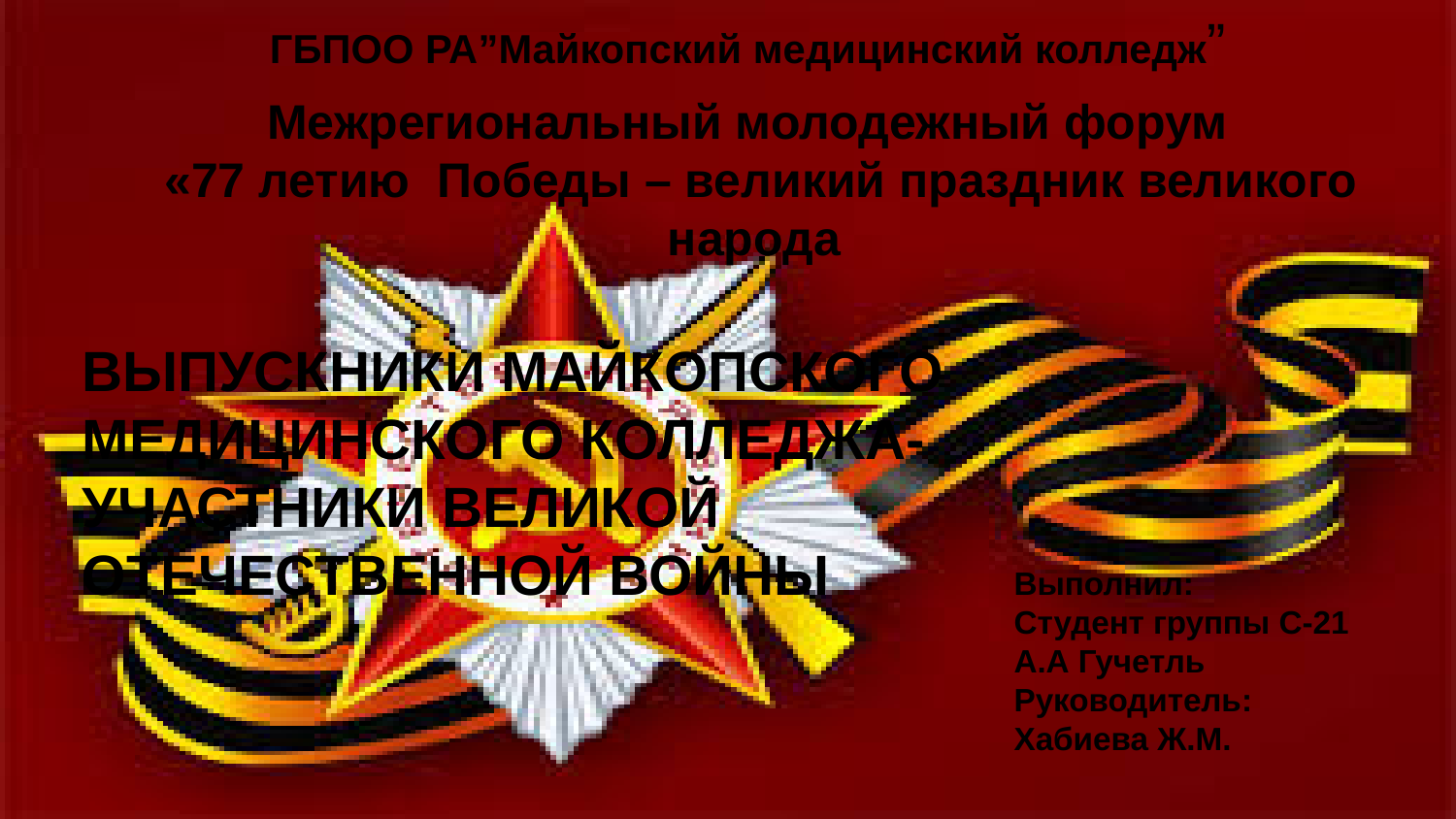

ГБПОО РА”Майкопский медицинский колледж”
Межрегиональный молодежный форум
 «77 летию  Победы – великий праздник великого народа
ВЫПУСКНИКИ МАЙКОПСКОГО МЕДИЦИНСКОГО КОЛЛЕДЖА-УЧАСТНИКИ ВЕЛИКОЙ ОТЕЧЕСТВЕННОЙ ВОЙНЫ
Выполнил:
Студент группы С-21 А.А Гучетль
Руководитель:
Хабиева Ж.М.